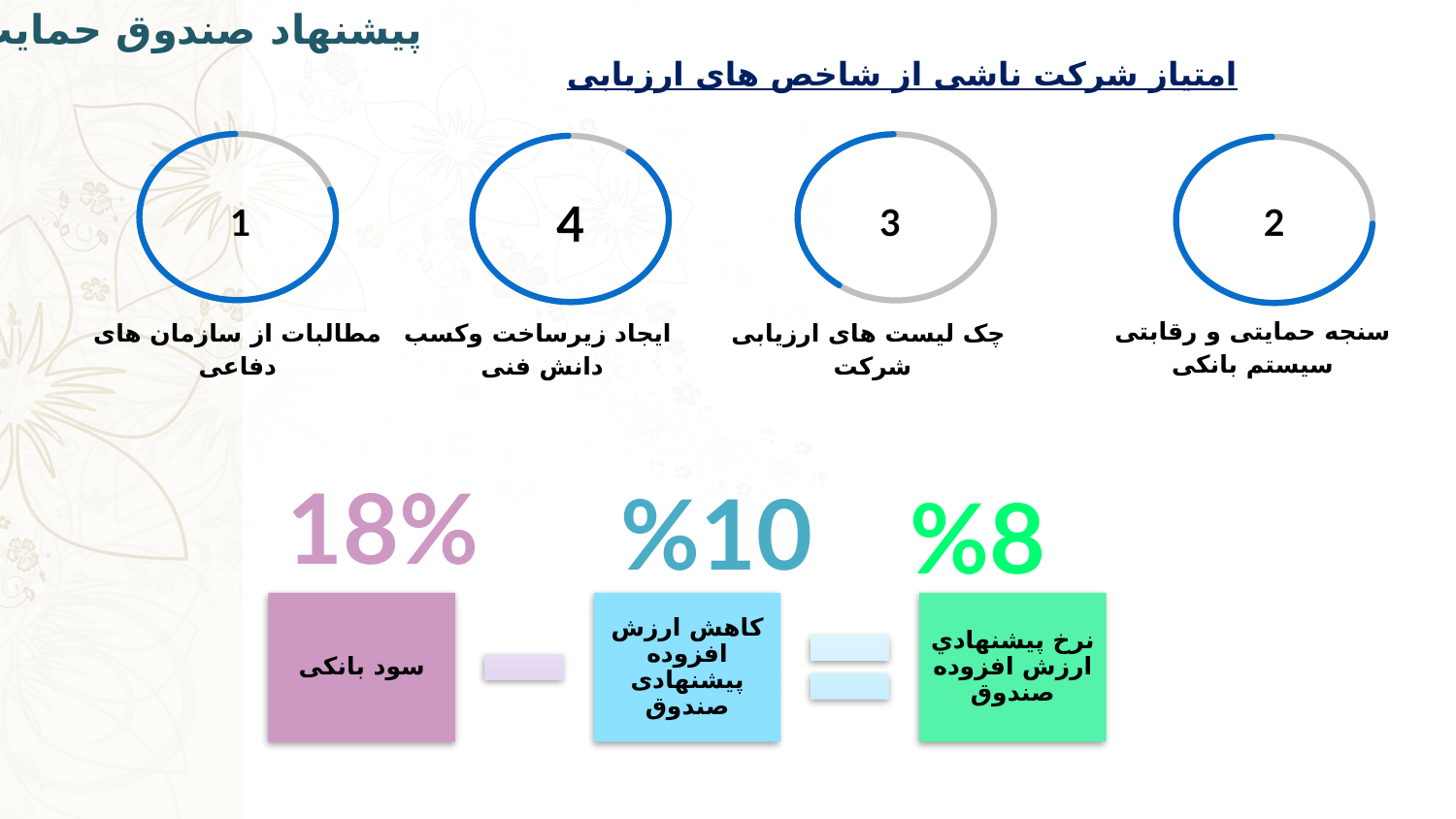

پیشنهاد صندوق حمایت
امتیاز شرکت ناشی از شاخص های ارزیابی

مطالبات از سازمان های دفاعی

چک لیست های ارزیابی شرکت

4
ایجاد زیرساخت وکسب دانش فنی

سنجه حمایتی و رقابتی سیستم بانکی
1
3
2
18%
%10
%8
سود بانکی

کاهش ارزش افزوده پیشنهادی صندوق

نرخ پيشنهادي ارزش افزوده صندوق